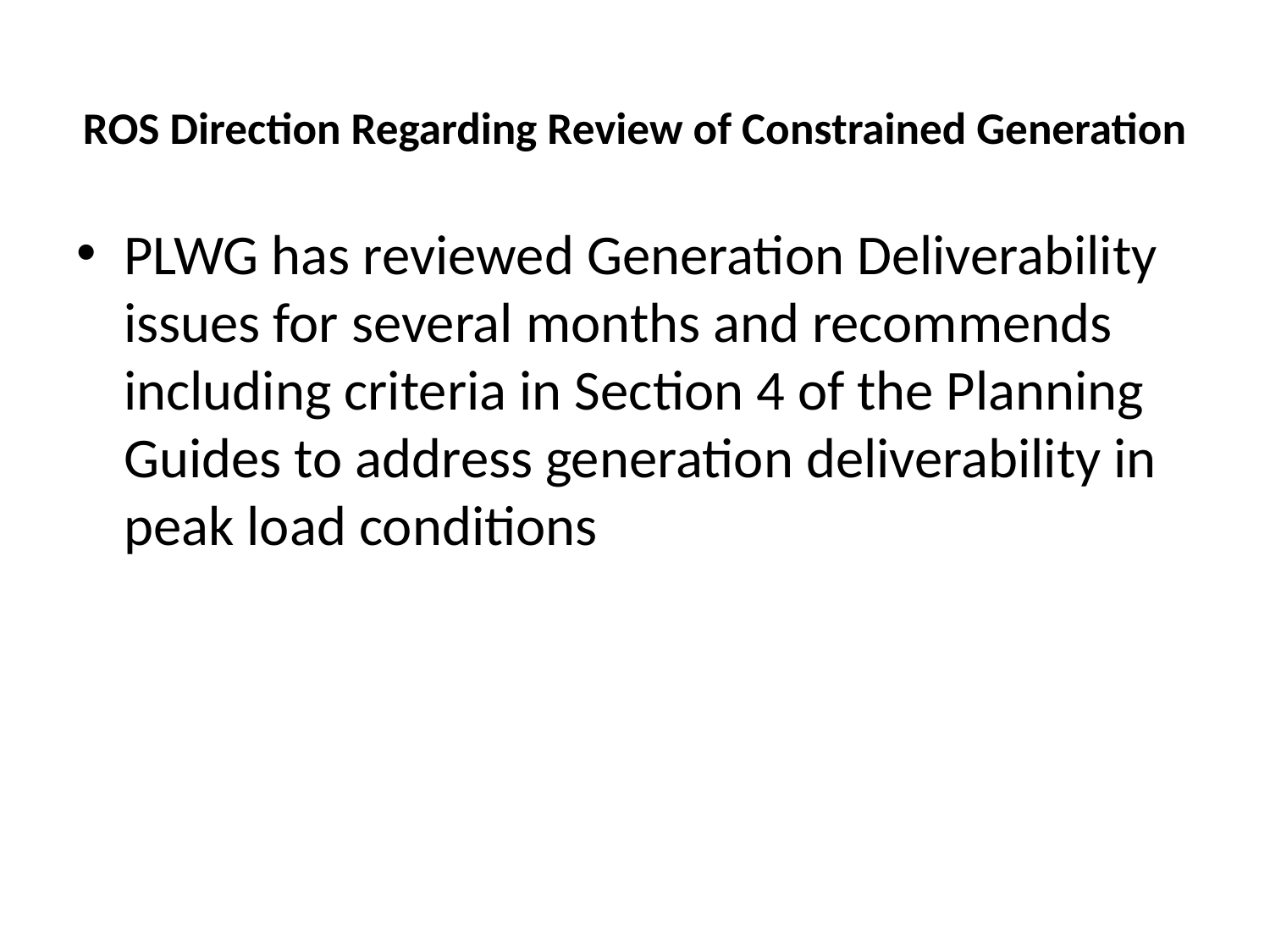

# ROS Direction Regarding Review of Constrained Generation
PLWG has reviewed Generation Deliverability issues for several months and recommends including criteria in Section 4 of the Planning Guides to address generation deliverability in peak load conditions